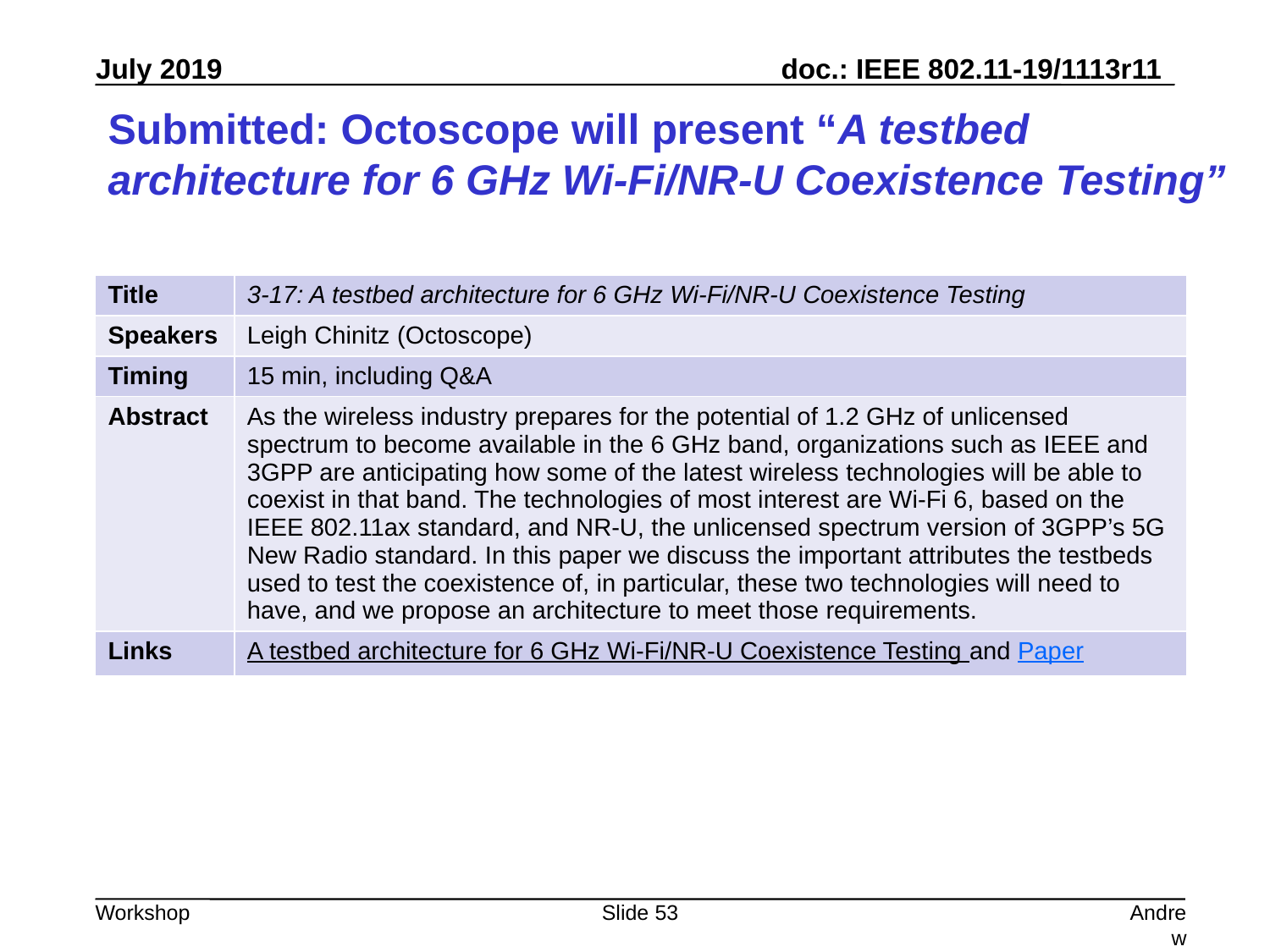

# Submitted: Octoscope will present “A testbed architecture for 6 GHz Wi-Fi/NR-U Coexistence Testing”
| Title | 3-17: A testbed architecture for 6 GHz Wi-Fi/NR-U Coexistence Testing |
| --- | --- |
| Speakers | Leigh Chinitz (Octoscope) |
| Timing | 15 min, including Q&A |
| Abstract | As the wireless industry prepares for the potential of 1.2 GHz of unlicensed spectrum to become available in the 6 GHz band, organizations such as IEEE and 3GPP are anticipating how some of the latest wireless technologies will be able to coexist in that band. The technologies of most interest are Wi-Fi 6, based on the IEEE 802.11ax standard, and NR-U, the unlicensed spectrum version of 3GPP’s 5G New Radio standard. In this paper we discuss the important attributes the testbeds used to test the coexistence of, in particular, these two technologies will need to have, and we propose an architecture to meet those requirements. |
| Links | A testbed architecture for 6 GHz Wi-Fi/NR-U Coexistence Testing and Paper |
Slide 53
Andrew Myles, Cisco